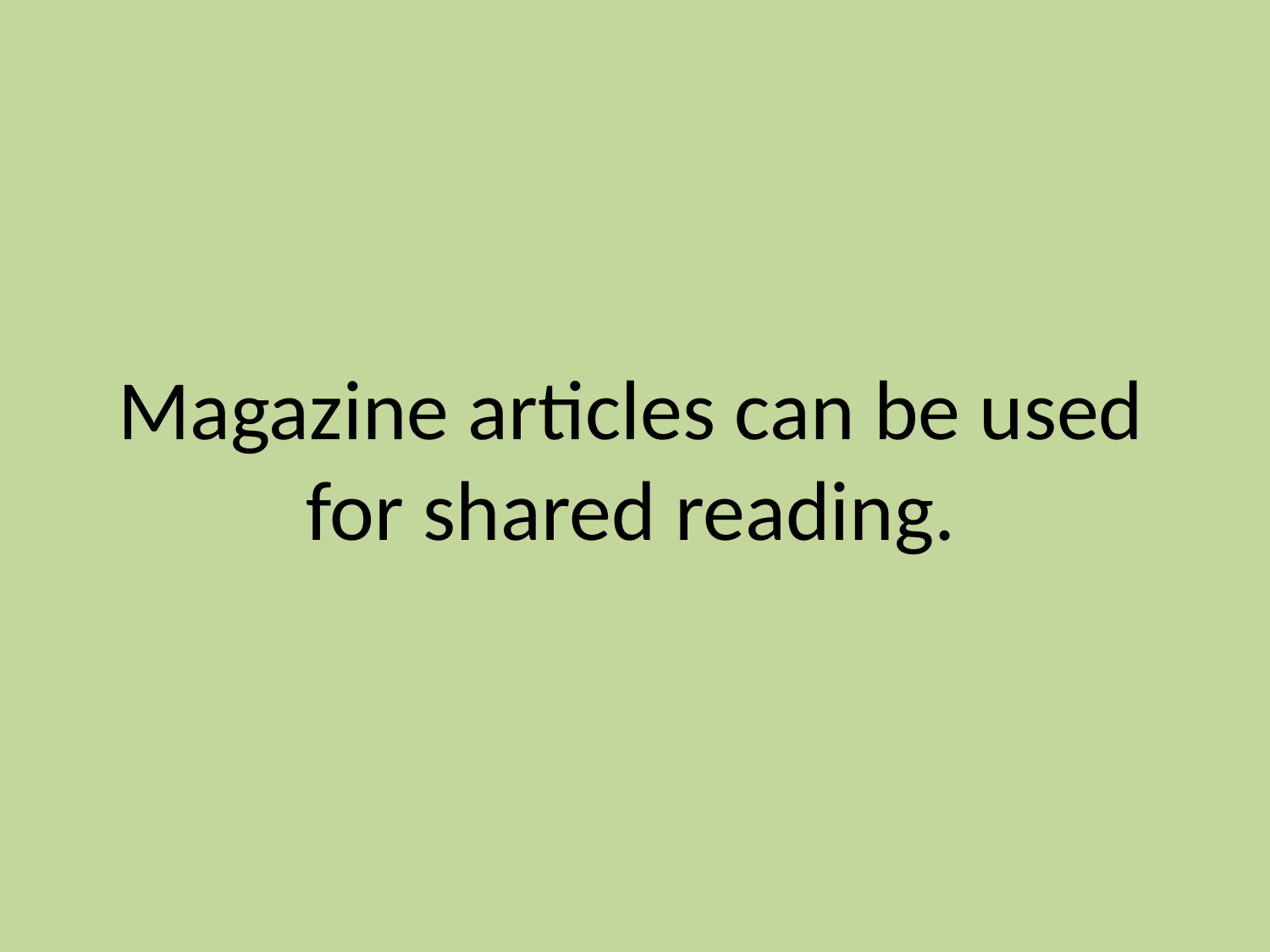

# Magazine articles can be used for shared reading.